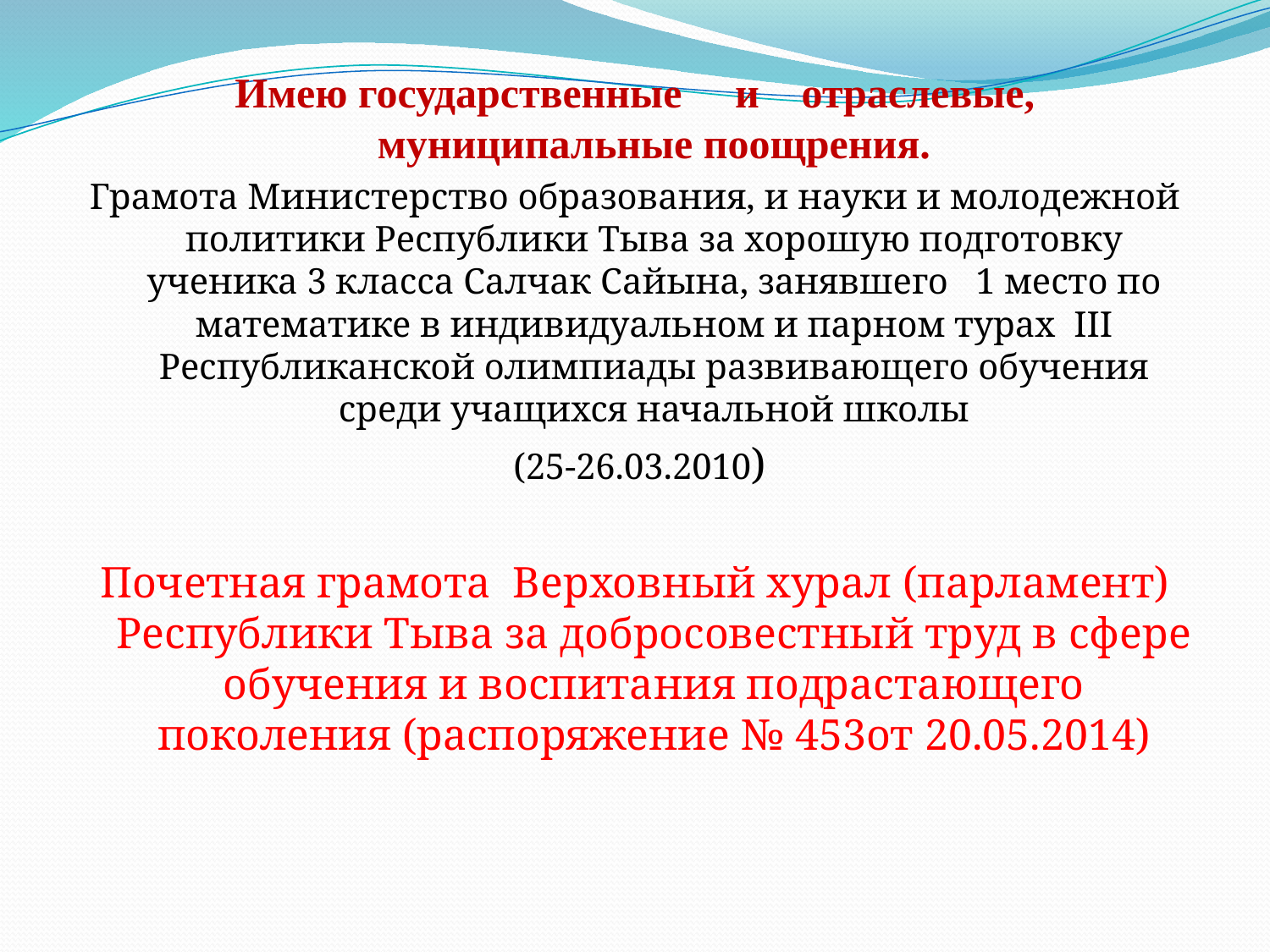

Имею государственные     и    отраслевые, муниципальные поощрения.
Грамота Министерство образования, и науки и молодежной политики Республики Тыва за хорошую подготовку ученика 3 класса Салчак Сайына, занявшего   1 место по математике в индивидуальном и парном турах  III Республиканской олимпиады развивающего обучения среди учащихся начальной школы
 (25-26.03.2010)

Почетная грамота  Верховный хурал (парламент) Республики Тыва за добросовестный труд в сфере обучения и воспитания подрастающего поколения (распоряжение № 453от 20.05.2014)